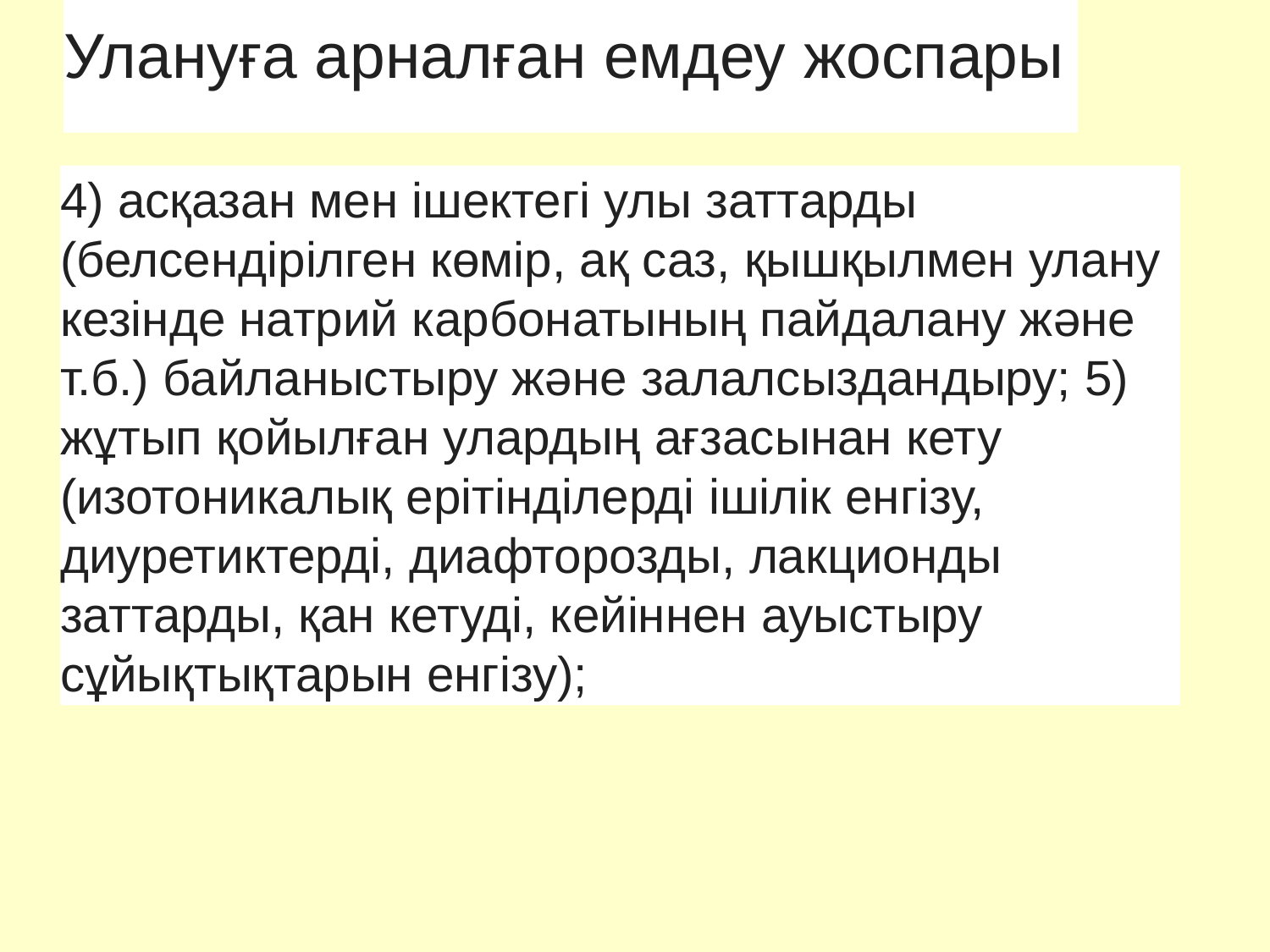

# Улануға арналған емдеу жоспары
4) асқазан мен ішектегі улы заттарды (белсендірілген көмір, ақ саз, қышқылмен улану кезінде натрий карбонатының пайдалану және т.б.) байланыстыру және залалсыздандыру; 5) жұтып қойылған улардың ағзасынан кету (изотоникалық ерітінділерді ішілік енгізу, диуретиктерді, диафторозды, лакционды заттарды, қан кетуді, кейіннен ауыстыру сұйықтықтарын енгізу);